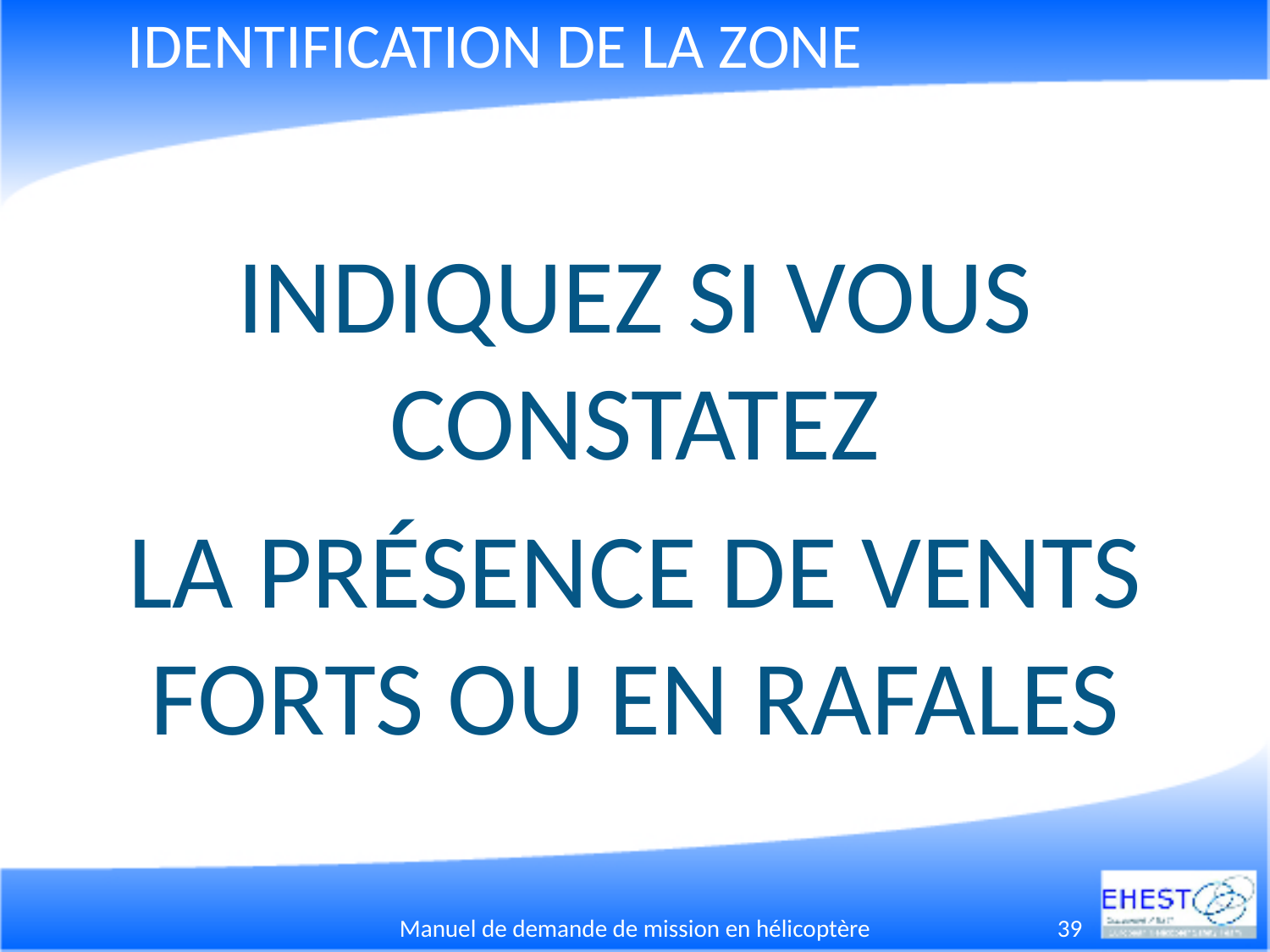

# IDENTIFICATION DE LA ZONE
INDIQUEZ SI VOUS CONSTATEZ
LA PRÉSENCE DE VENTS FORTS OU EN RAFALES

Manuel de demande de mission en hélicoptère
39